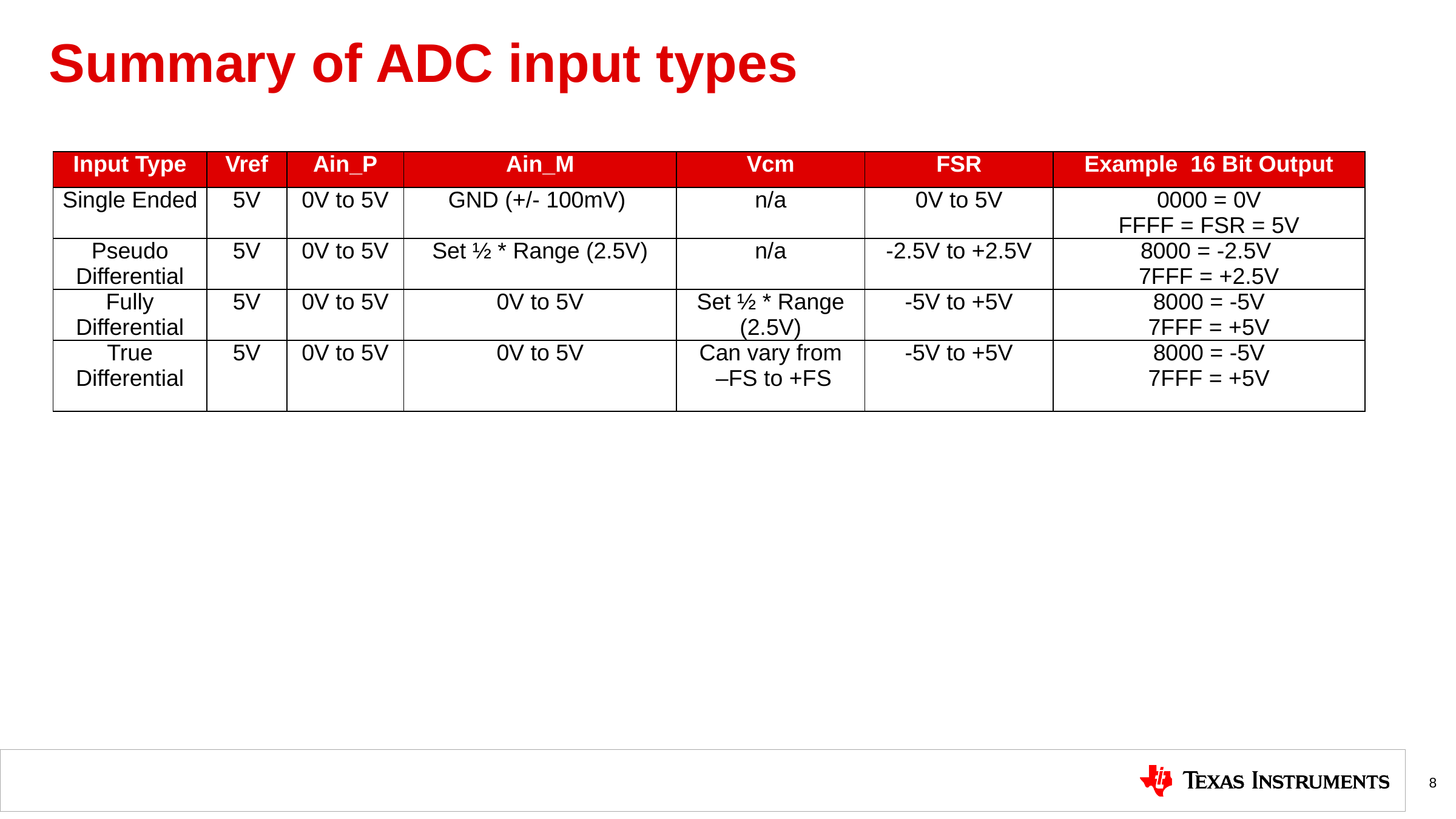

# Summary of ADC input types
| Input Type | Vref | Ain\_P | Ain\_M | Vcm | FSR | Example 16 Bit Output |
| --- | --- | --- | --- | --- | --- | --- |
| Single Ended | 5V | 0V to 5V | GND (+/- 100mV) | n/a | 0V to 5V | 0000 = 0V FFFF = FSR = 5V |
| Pseudo Differential | 5V | 0V to 5V | Set ½ \* Range (2.5V) | n/a | -2.5V to +2.5V | 8000 = -2.5V 7FFF = +2.5V |
| Fully Differential | 5V | 0V to 5V | 0V to 5V | Set ½ \* Range (2.5V) | -5V to +5V | 8000 = -5V 7FFF = +5V |
| True Differential | 5V | 0V to 5V | 0V to 5V | Can vary from –FS to +FS | -5V to +5V | 8000 = -5V 7FFF = +5V |
8